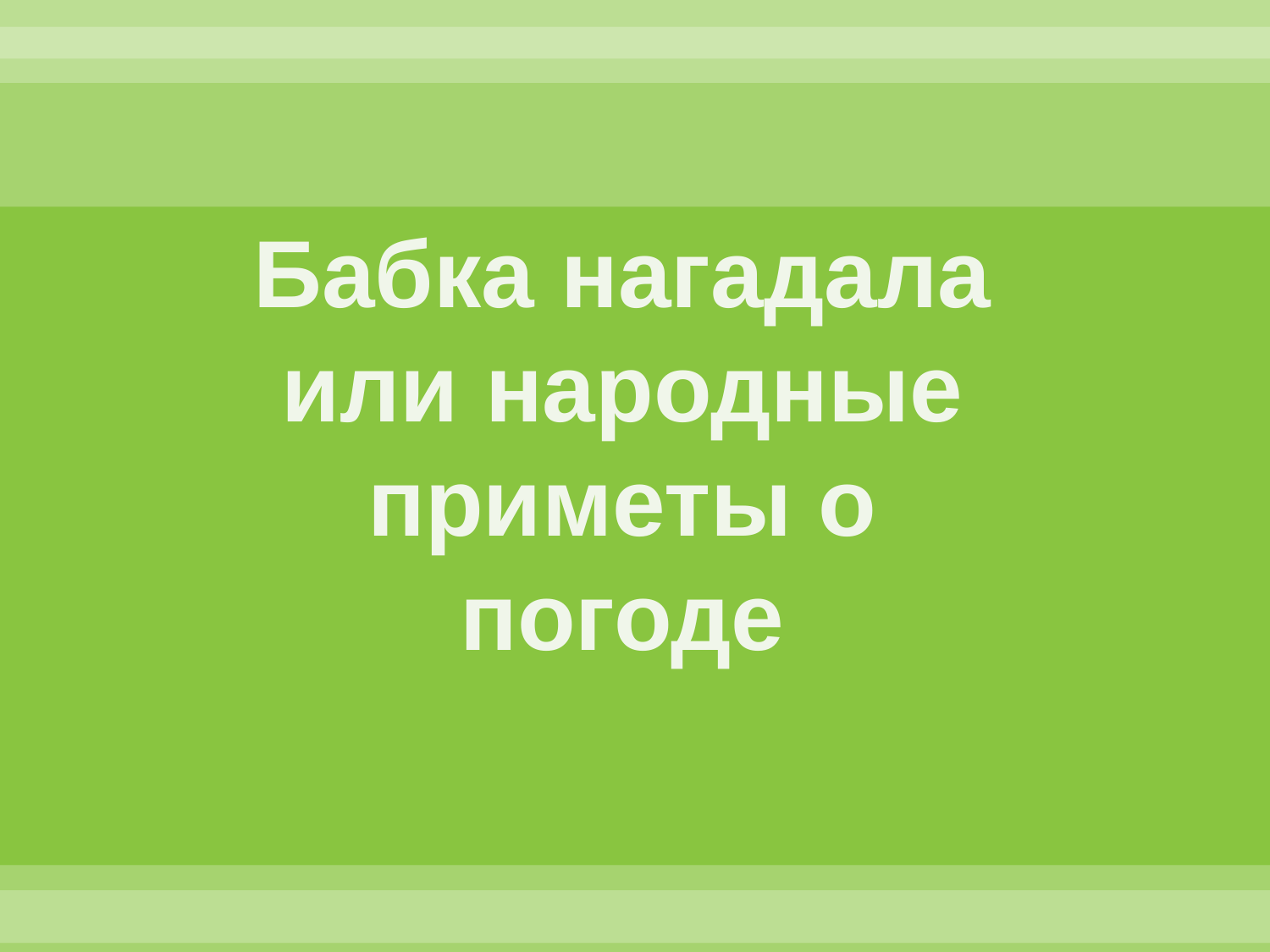

Бабка нагадала или народные приметы о погоде